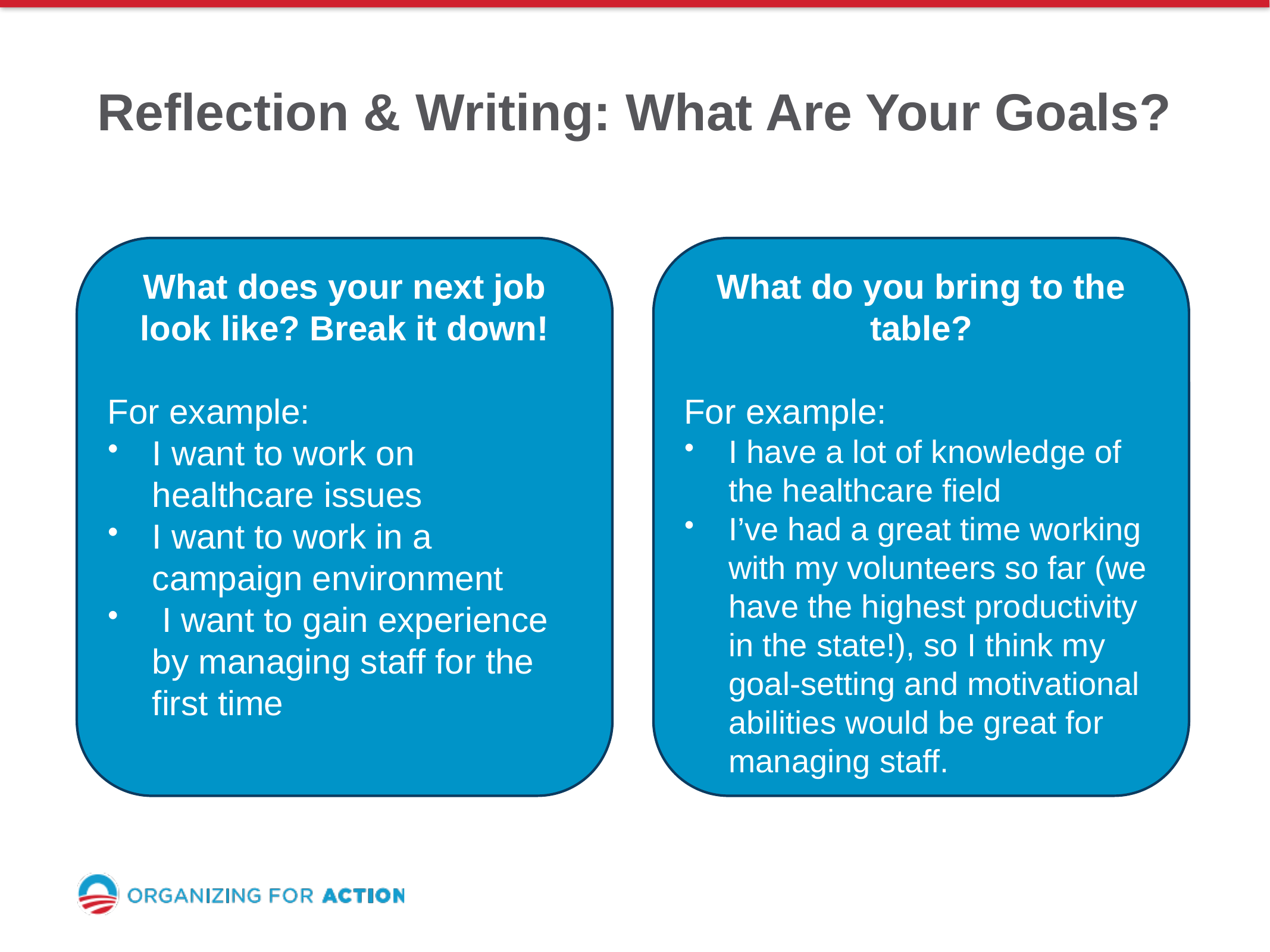

Reflection & Writing: What Are Your Goals?
What does your next job look like? Break it down!

For example:
I want to work on healthcare issues
I want to work in a campaign environment
 I want to gain experience by managing staff for the first time
What do you bring to the table?

For example:
I have a lot of knowledge of the healthcare field
I’ve had a great time working with my volunteers so far (we have the highest productivity in the state!), so I think my goal-setting and motivational abilities would be great for managing staff.